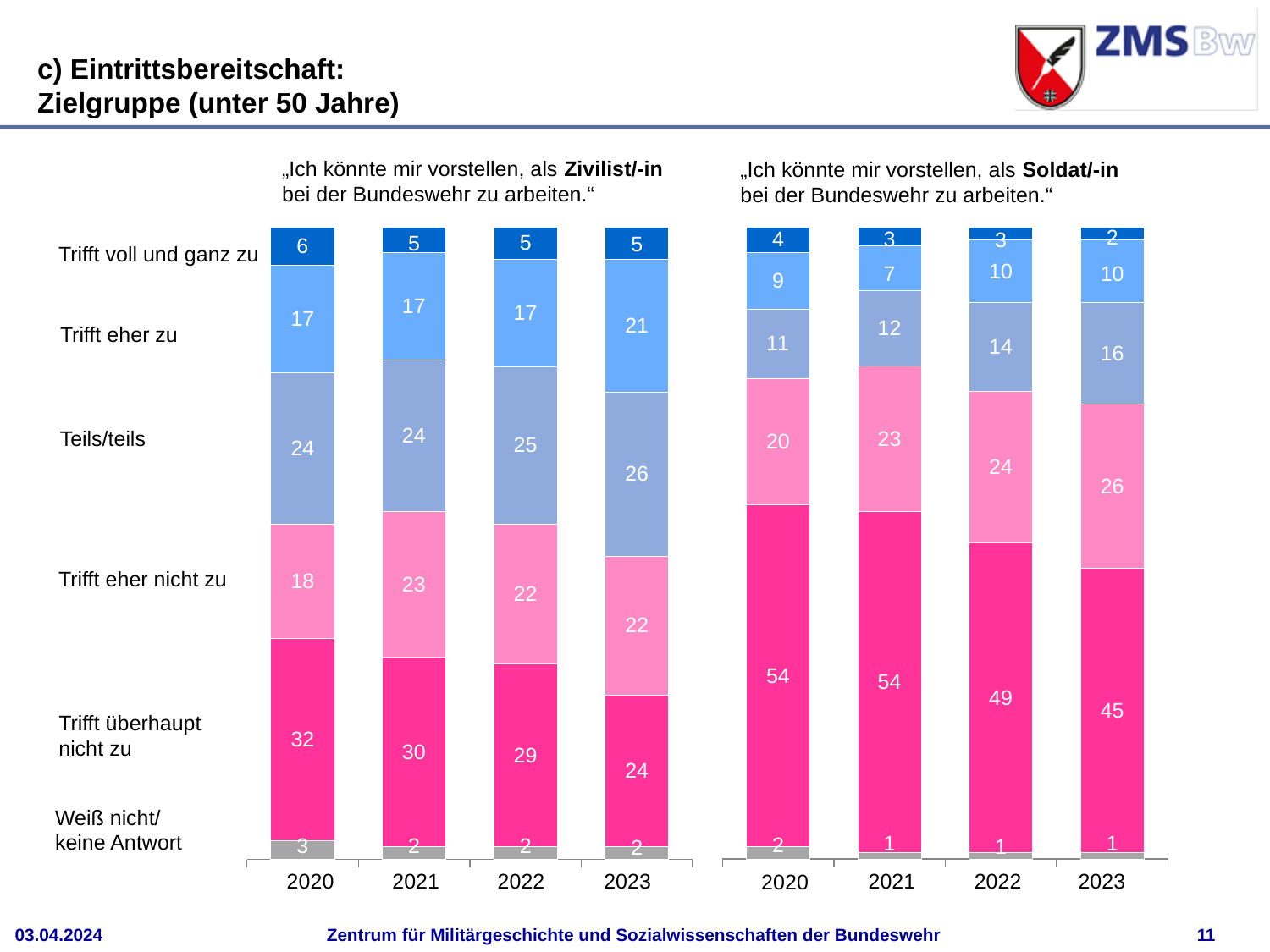

c) Eintrittsbereitschaft:
Zielgruppe (unter 50 Jahre)
„Ich könnte mir vorstellen, als Zivilist/-in bei der Bundeswehr zu arbeiten.“
„Ich könnte mir vorstellen, als Soldat/-in bei der Bundeswehr zu arbeiten.“

### Chart

| Category | Spalte2 | Spalte22 | Spalte3 | Spalte32 | Spalte4 | Spalte5 |
|---|---|---|---|---|---|---|
|  | 2.0 | 54.0 | 20.0 | 11.0 | 9.0 | 4.0 |
|  | 1.0 | 54.0 | 23.0 | 12.0 | 7.0 | 3.0 |
|  | 1.0 | 49.0 | 24.0 | 14.0 | 10.0 | 3.0 |
|  | 1.0 | 45.0 | 26.0 | 16.0 | 10.0 | 2.0 |

### Chart

| Category | Spalte2 | Spalte22 | Spalte3 | Spalte32 | Spalte4 | Spalte5 |
|---|---|---|---|---|---|---|
|  | 3.0 | 32.0 | 18.0 | 24.0 | 17.0 | 6.0 |
|  | 2.0 | 30.0 | 23.0 | 24.0 | 17.0 | 5.0 |
|  | 2.0 | 29.0 | 22.0 | 25.0 | 17.0 | 5.0 |
|  | 2.0 | 24.0 | 22.0 | 26.0 | 21.0 | 5.0 |
Trifft voll und ganz zu
Trifft eher zu
Teils/teils
Trifft eher nicht zu
Trifft überhaupt
nicht zu
Weiß nicht/
keine Antwort
2023
2021
2022
2023
2021
2022
2020
2020